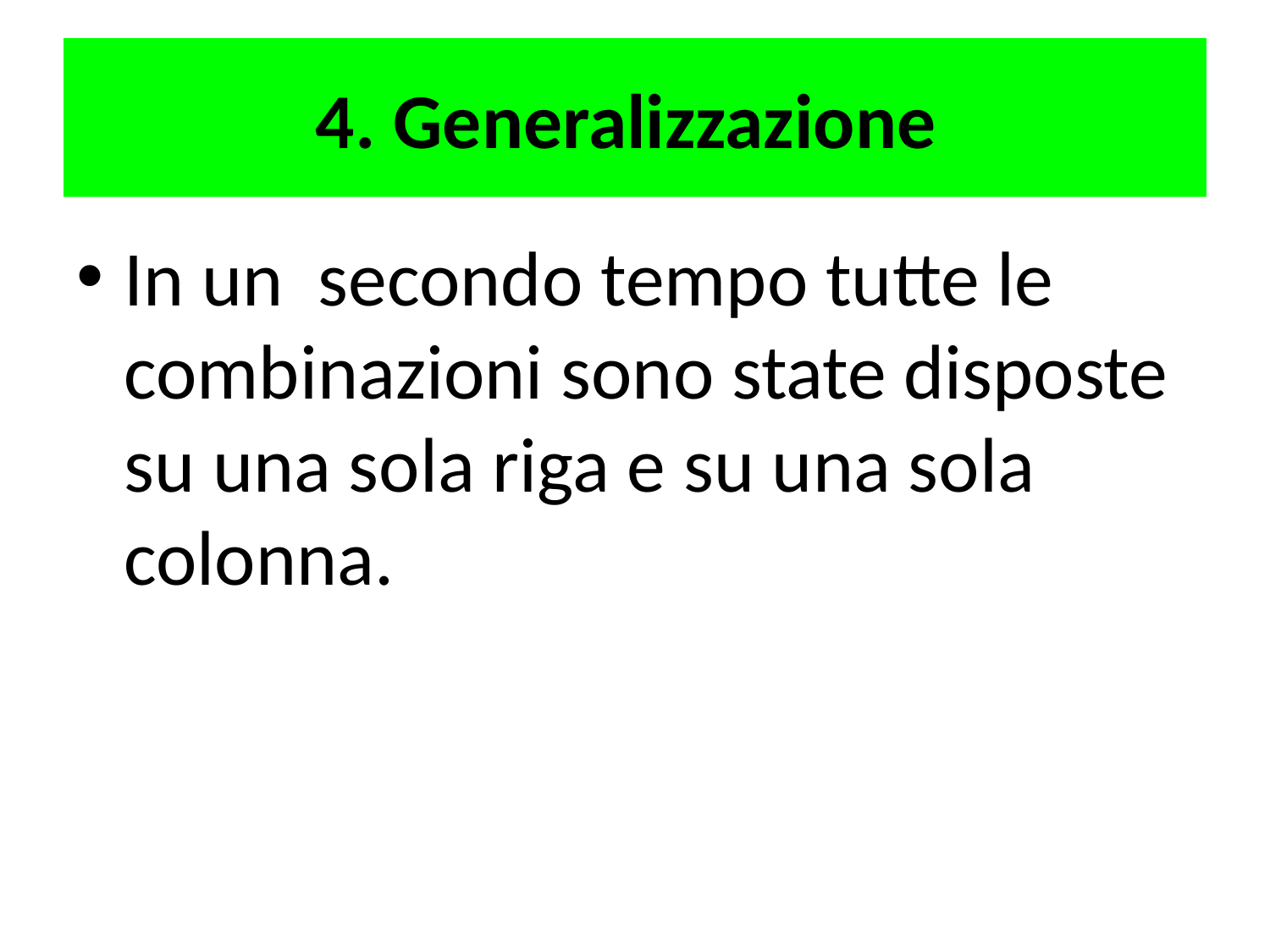

# 4. Generalizzazione
In un  secondo tempo tutte le combinazioni sono state disposte su una sola riga e su una sola colonna.